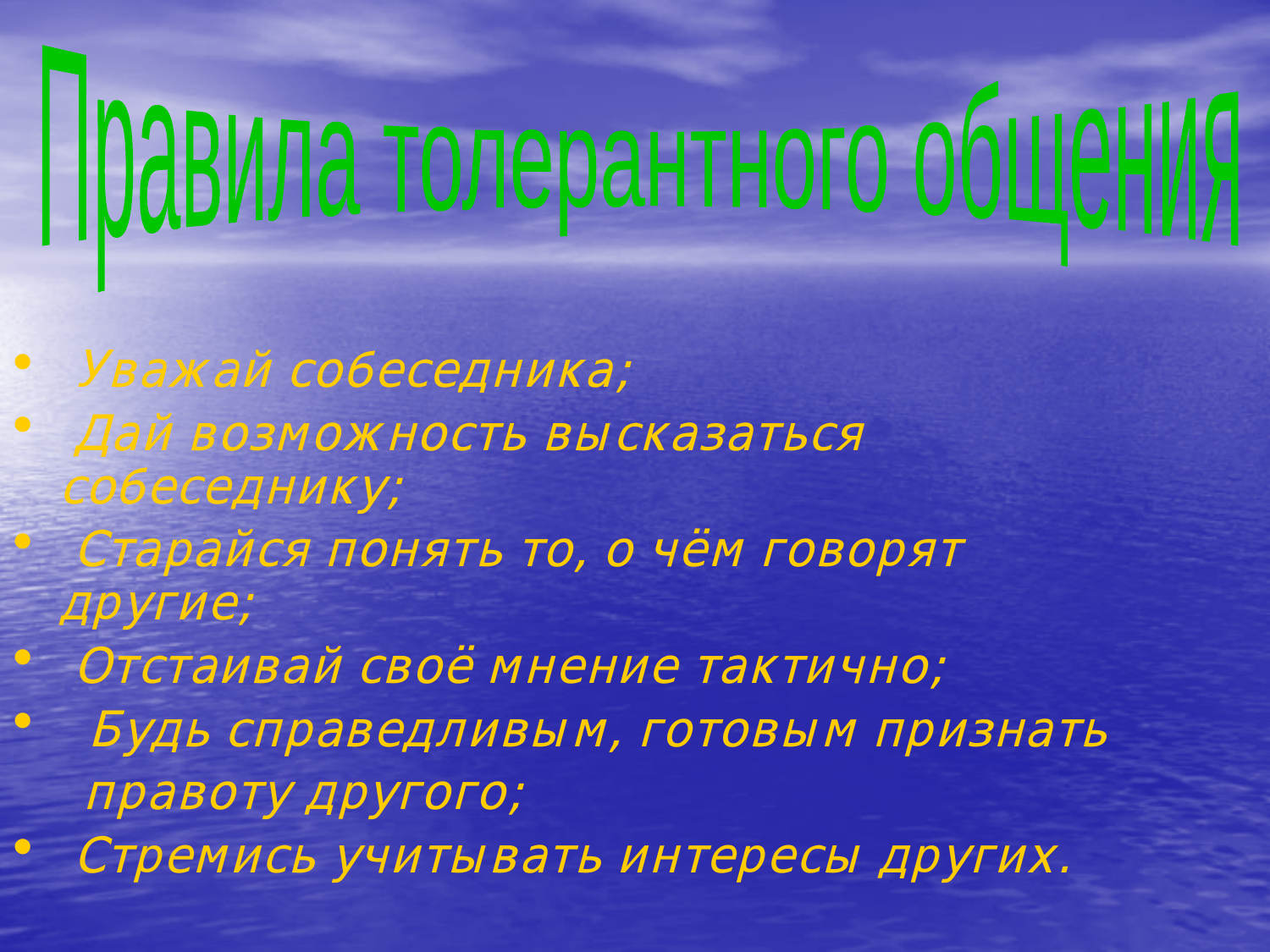

Правила толерантного общения
 Уважай собеседника;
 Дай возможность высказаться  собеседнику;
 Старайся понять то, о чём говорят другие;
 Отстаивай своё мнение тактично;
  Будь справедливым, готовым признать
     правоту другого;
 Стремись учитывать интересы других.